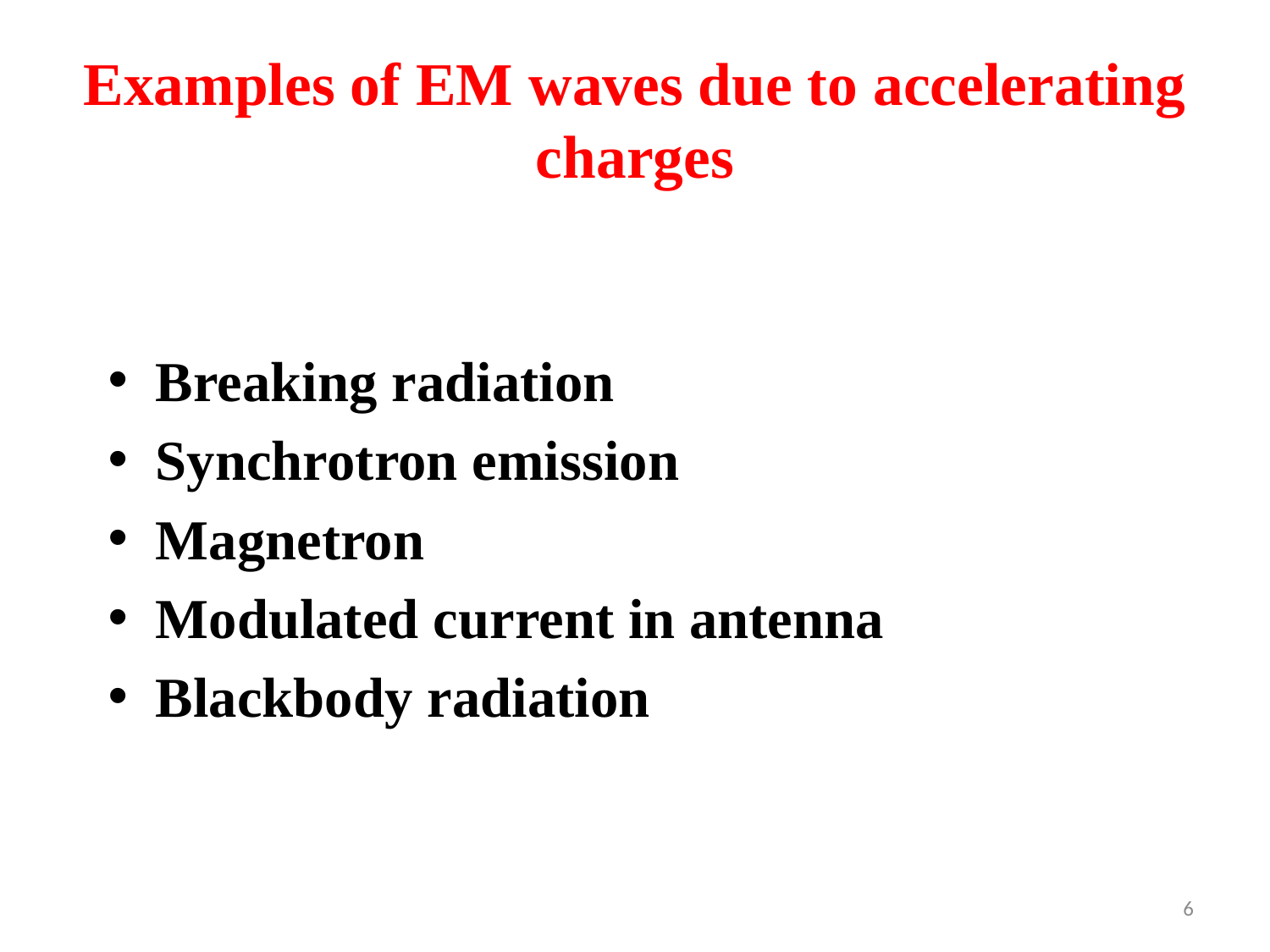

# Examples of EM waves due to accelerating charges
Breaking radiation
Synchrotron emission
Magnetron
Modulated current in antenna
Blackbody radiation
6